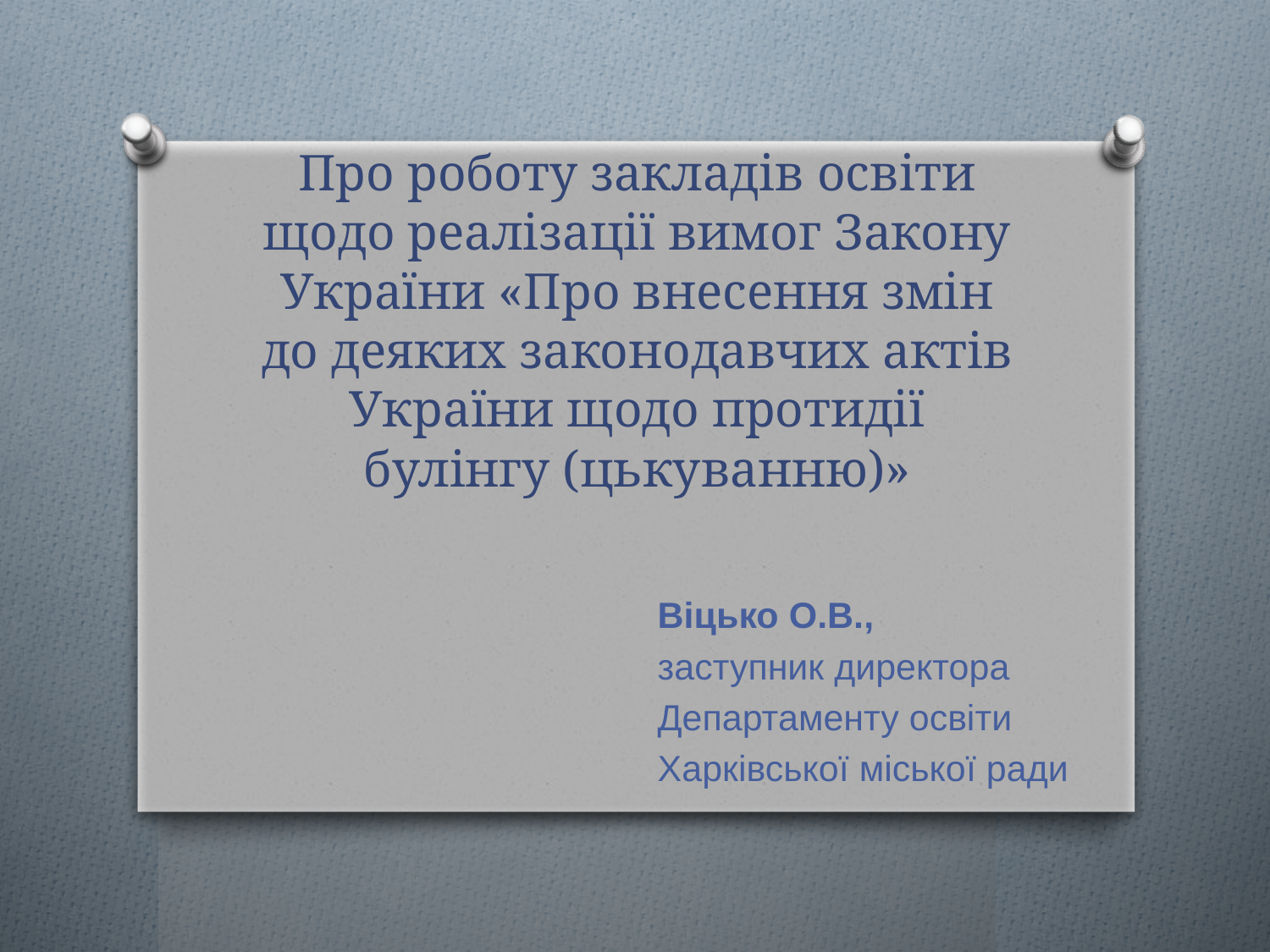

# Про роботу закладів освіти щодо реалізації вимог Закону України «Про внесення змін до деяких законодавчих актів України щодо протидії булінгу (цькуванню)»
Віцько О.В.,
заступник директора
Департаменту освіти
Харківської міської ради